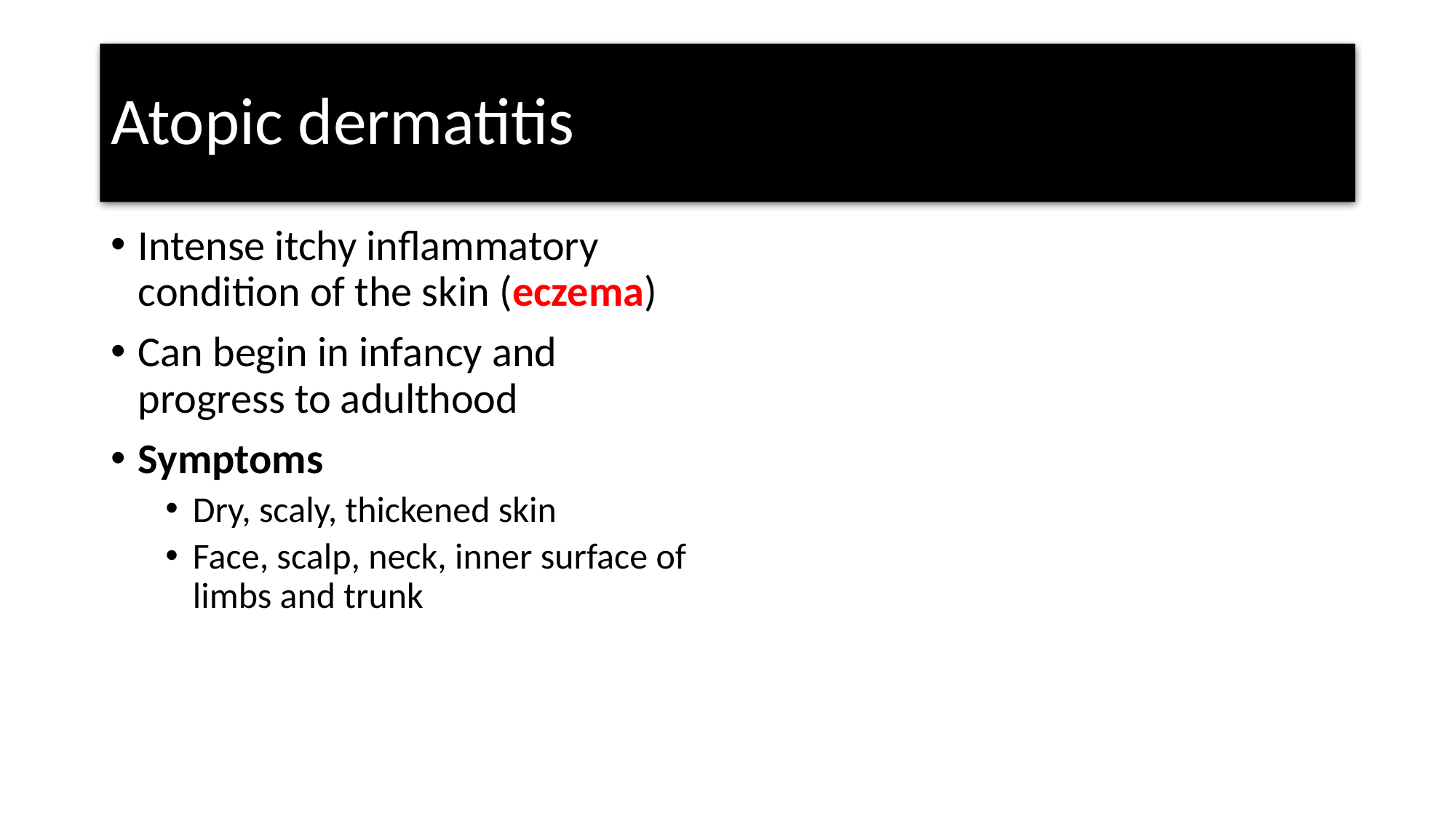

# Atopic dermatitis
Intense itchy inflammatory condition of the skin (eczema)
Can begin in infancy and progress to adulthood
Symptoms
Dry, scaly, thickened skin
Face, scalp, neck, inner surface of limbs and trunk